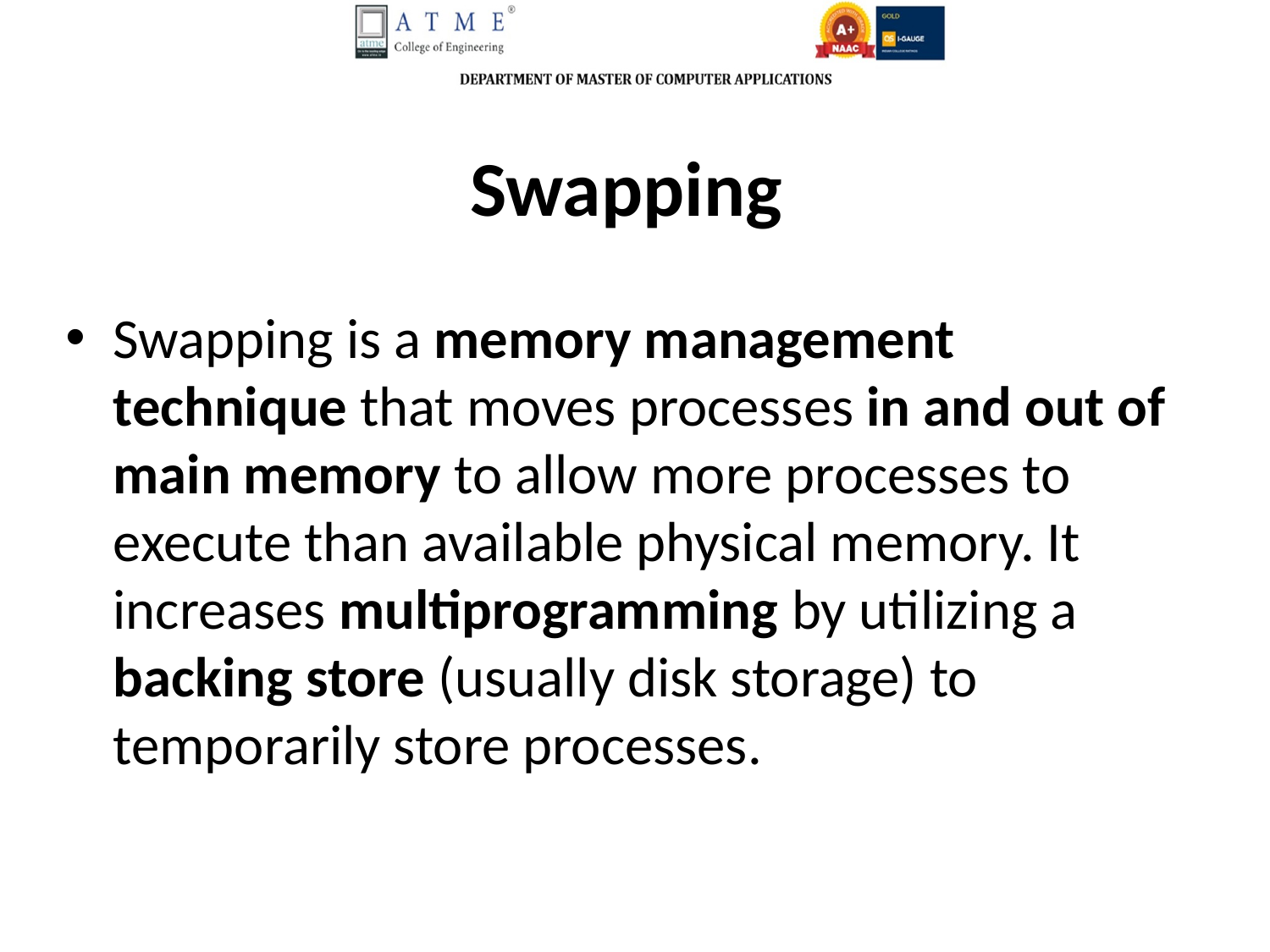

# Swapping
Swapping is a memory management technique that moves processes in and out of main memory to allow more processes to execute than available physical memory. It increases multiprogramming by utilizing a backing store (usually disk storage) to temporarily store processes​.